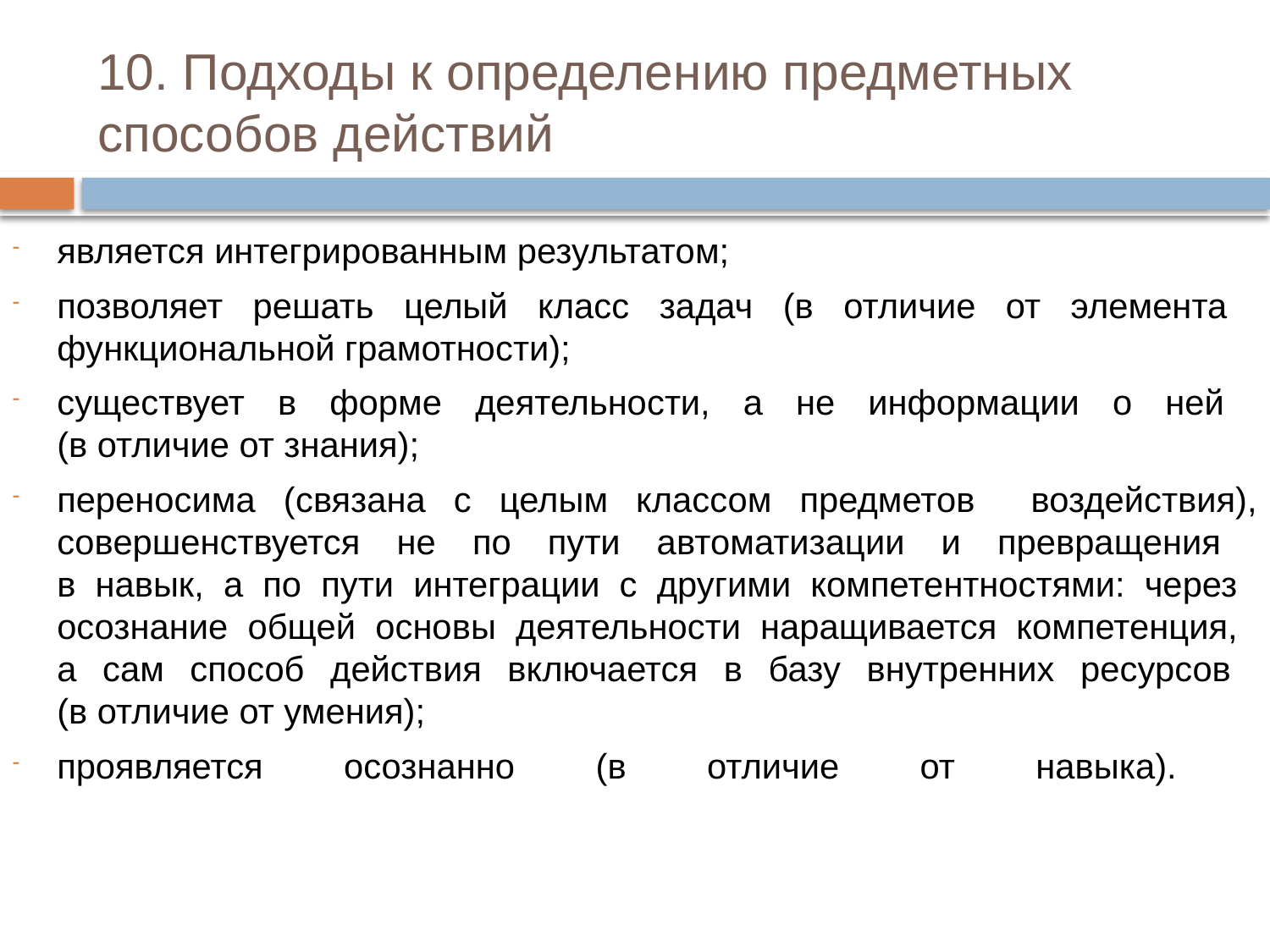

# 10. Подходы к определению предметных способов действий
является интегрированным результатом;
позволяет решать целый класс задач (в отличие от элемента
функциональной грамотности);
существует в форме деятельности, а не информации о ней
(в отличие от знания);
переносима (связана с целым классом предметов  воздействия), совершенствуется не по пути автоматизации и превращения
в навык, а по пути интеграции с другими компетентностями: через
осознание общей основы деятельности наращивается компетенция,
а сам способ действия включается в базу внутренних ресурсов
(в отличие от умения);
проявляется осознанно (в отличие от навыка).